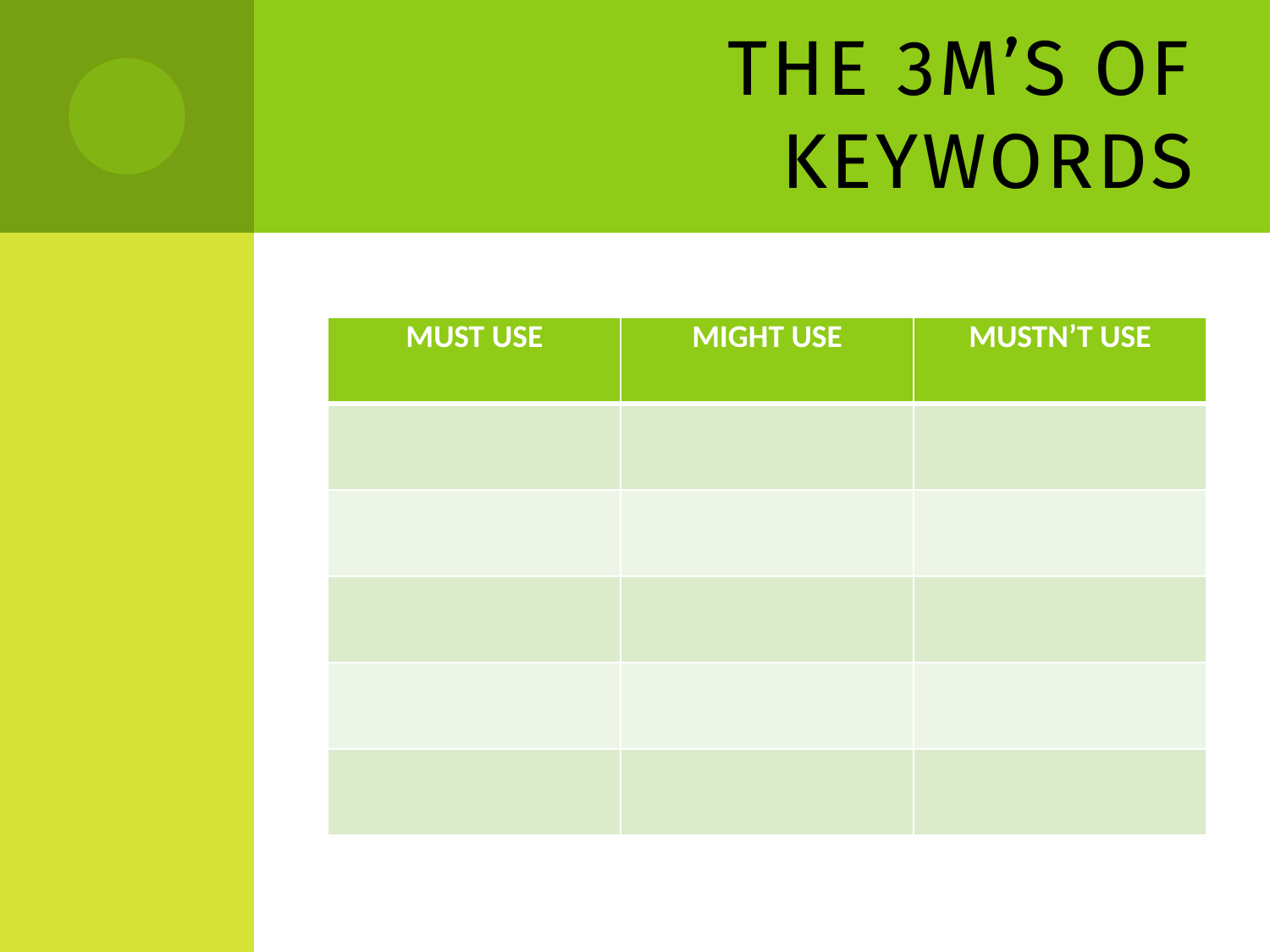

# The 3M’s of Keywords
| MUST USE | MIGHT USE | MUSTN’T USE |
| --- | --- | --- |
|  |  |  |
|  |  |  |
|  |  |  |
|  |  |  |
|  |  |  |